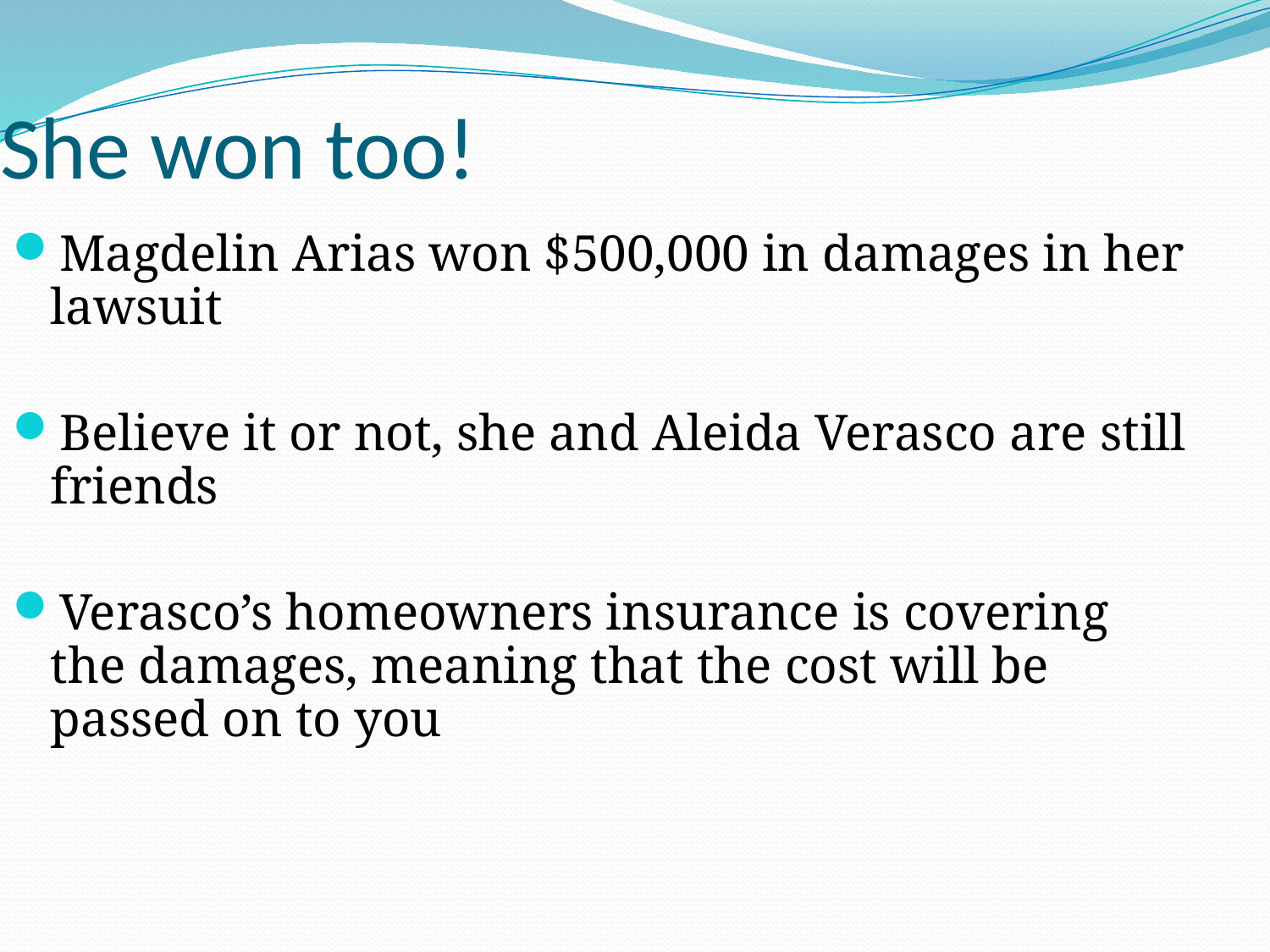

She won too!
Magdelin Arias won $500,000 in damages in her lawsuit

Believe it or not, she and Aleida Verasco are still friends

Verasco’s homeowners insurance is covering the damages, meaning that the cost will be passed on to you